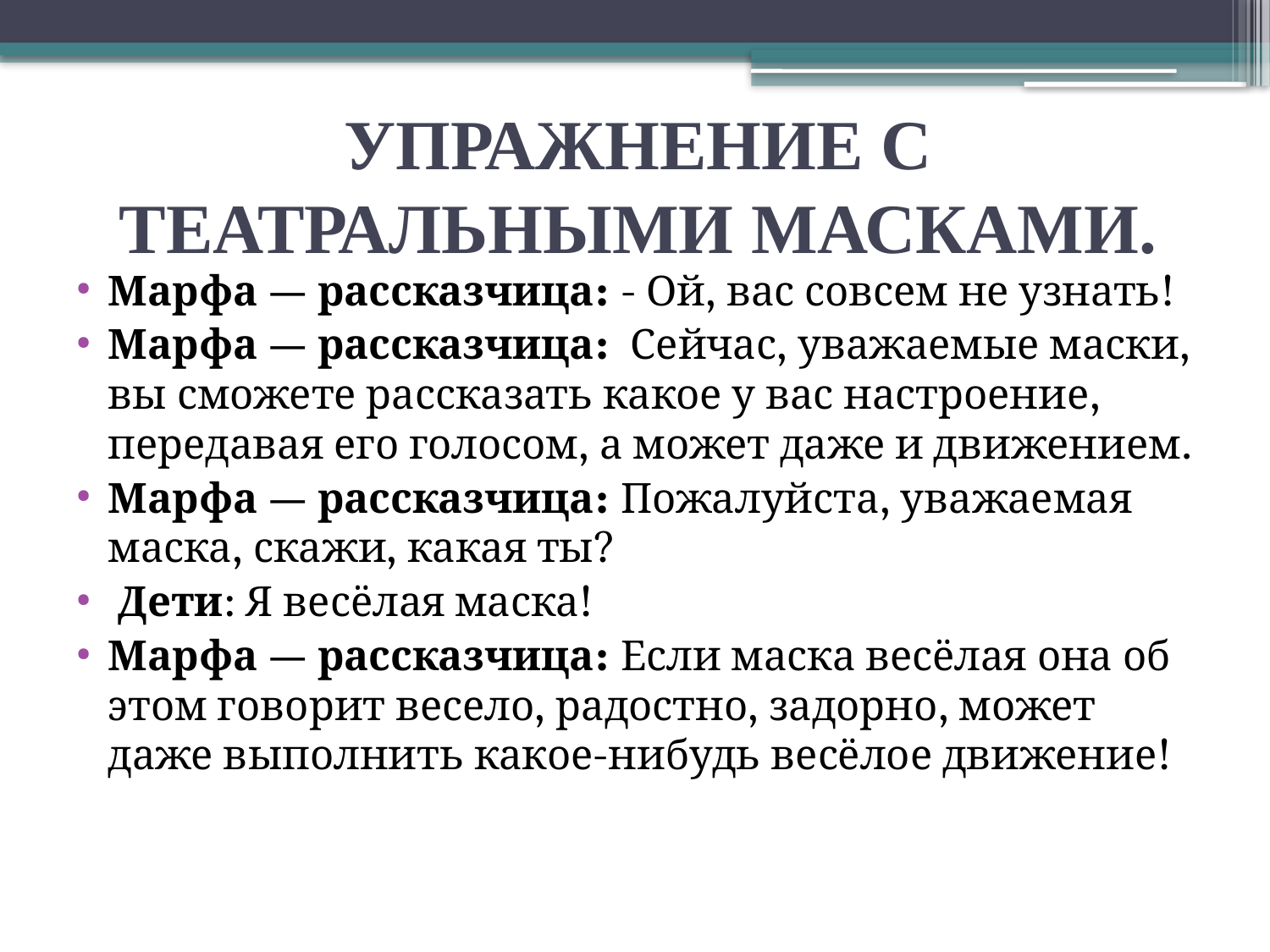

# УПРАЖНЕНИЕ С ТЕАТРАЛЬНЫМИ МАСКАМИ.
Марфа — рассказчица: - Ой, вас совсем не узнать!
Марфа — рассказчица:  Сейчас, уважаемые маски, вы сможете рассказать какое у вас настроение, передавая его голосом, а может даже и движением.
Марфа — рассказчица: Пожалуйста, уважаемая маска, скажи, какая ты?
 Дети: Я весёлая маска!
Марфа — рассказчица: Если маска весёлая она об этом говорит весело, радостно, задорно, может даже выполнить какое-нибудь весёлое движение!